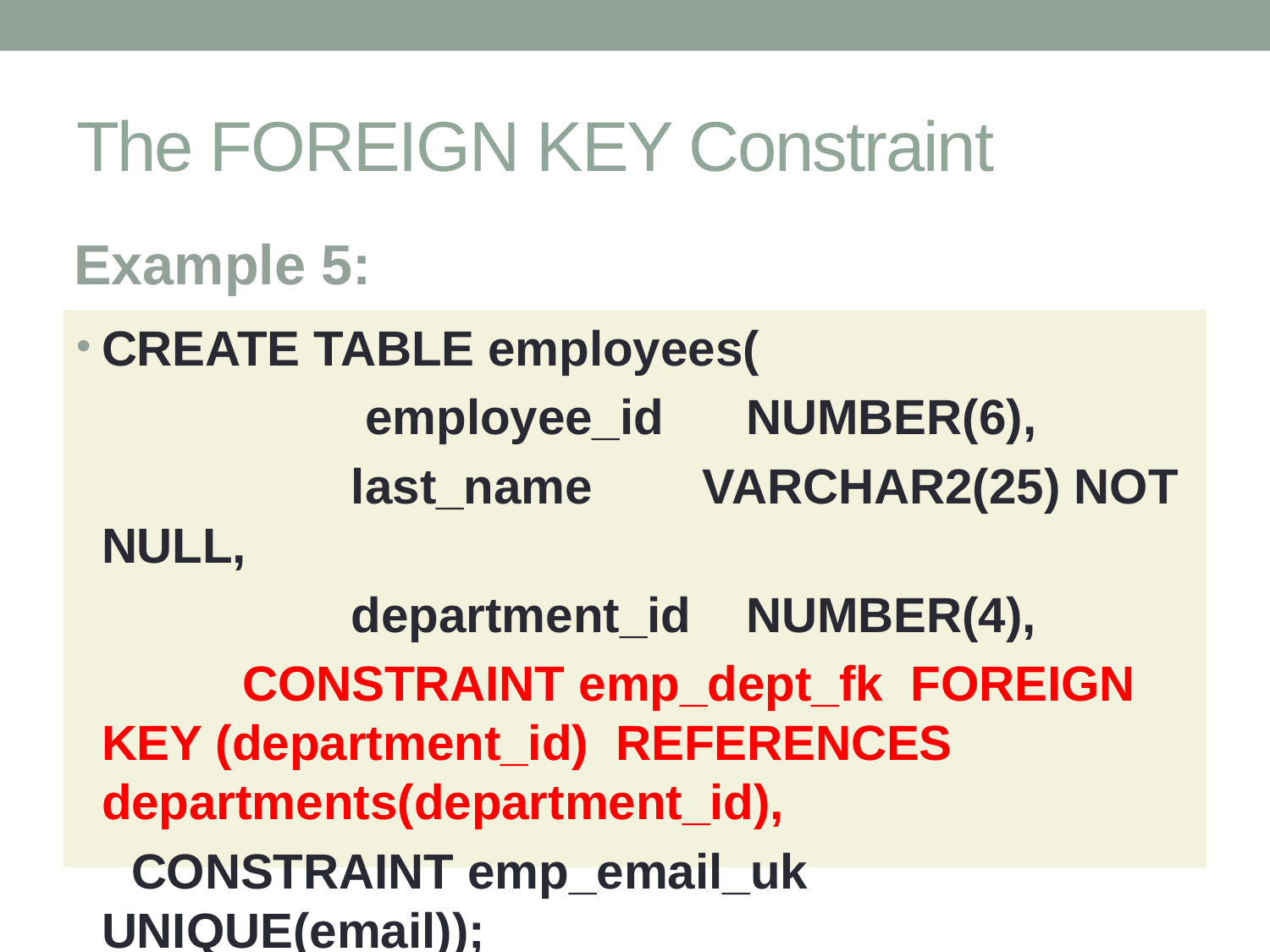

# The FOREIGN KEY Constraint
Example 5:
CREATE TABLE employees(
                     employee_id      NUMBER(6),
                    last_name        VARCHAR2(25) NOT NULL,
                    department_id    NUMBER(4),
    	 CONSTRAINT emp_dept_fk  FOREIGN KEY (department_id)  REFERENCES departments(department_id),
    CONSTRAINT emp_email_uk UNIQUE(email));